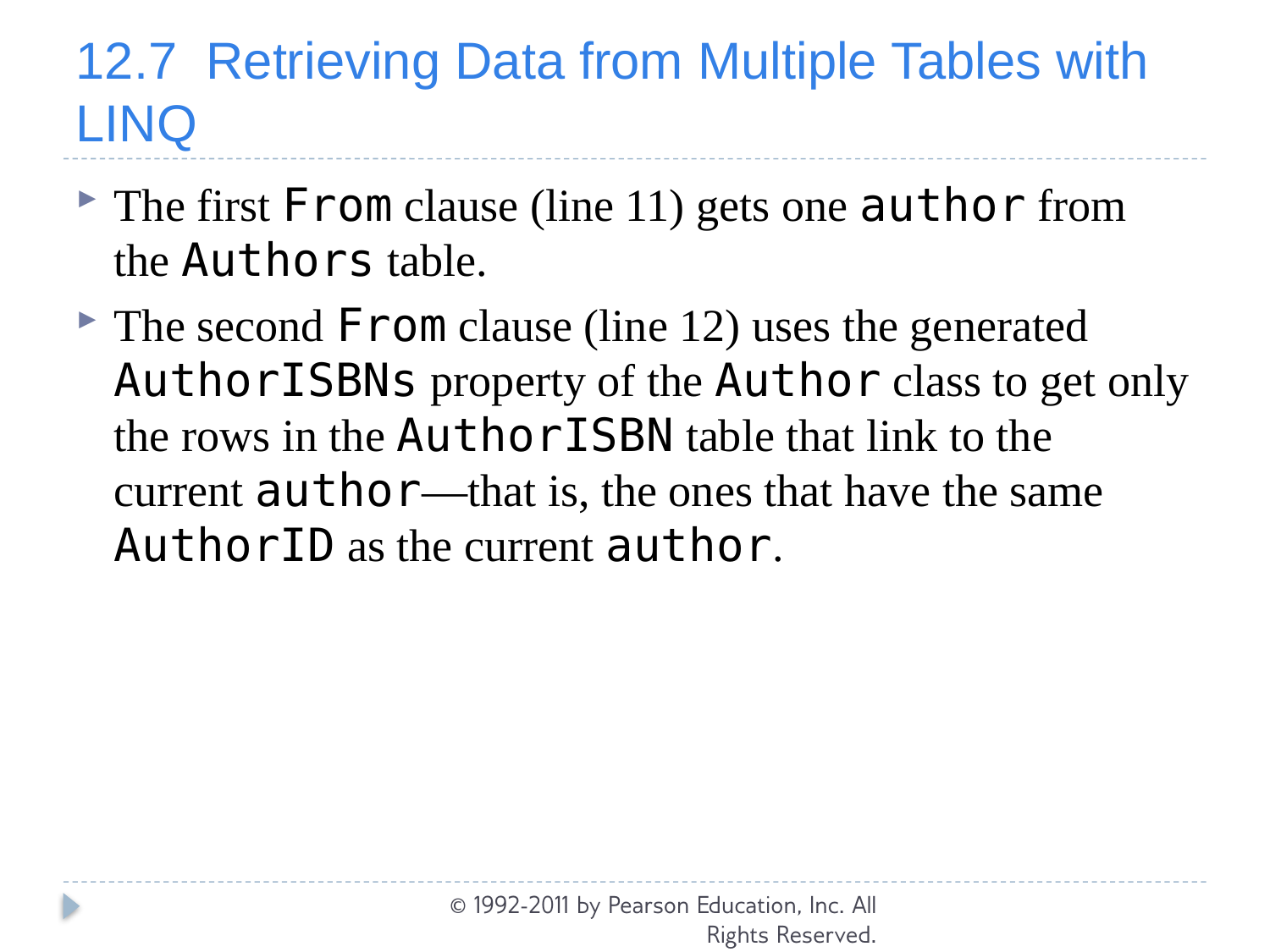

# 12.7  Retrieving Data from Multiple Tables with LINQ
The first From clause (line 11) gets one author from the Authors table.
The second From clause (line 12) uses the generated AuthorISBNs property of the Author class to get only the rows in the AuthorISBN table that link to the current author—that is, the ones that have the same AuthorID as the current author.
© 1992-2011 by Pearson Education, Inc. All Rights Reserved.